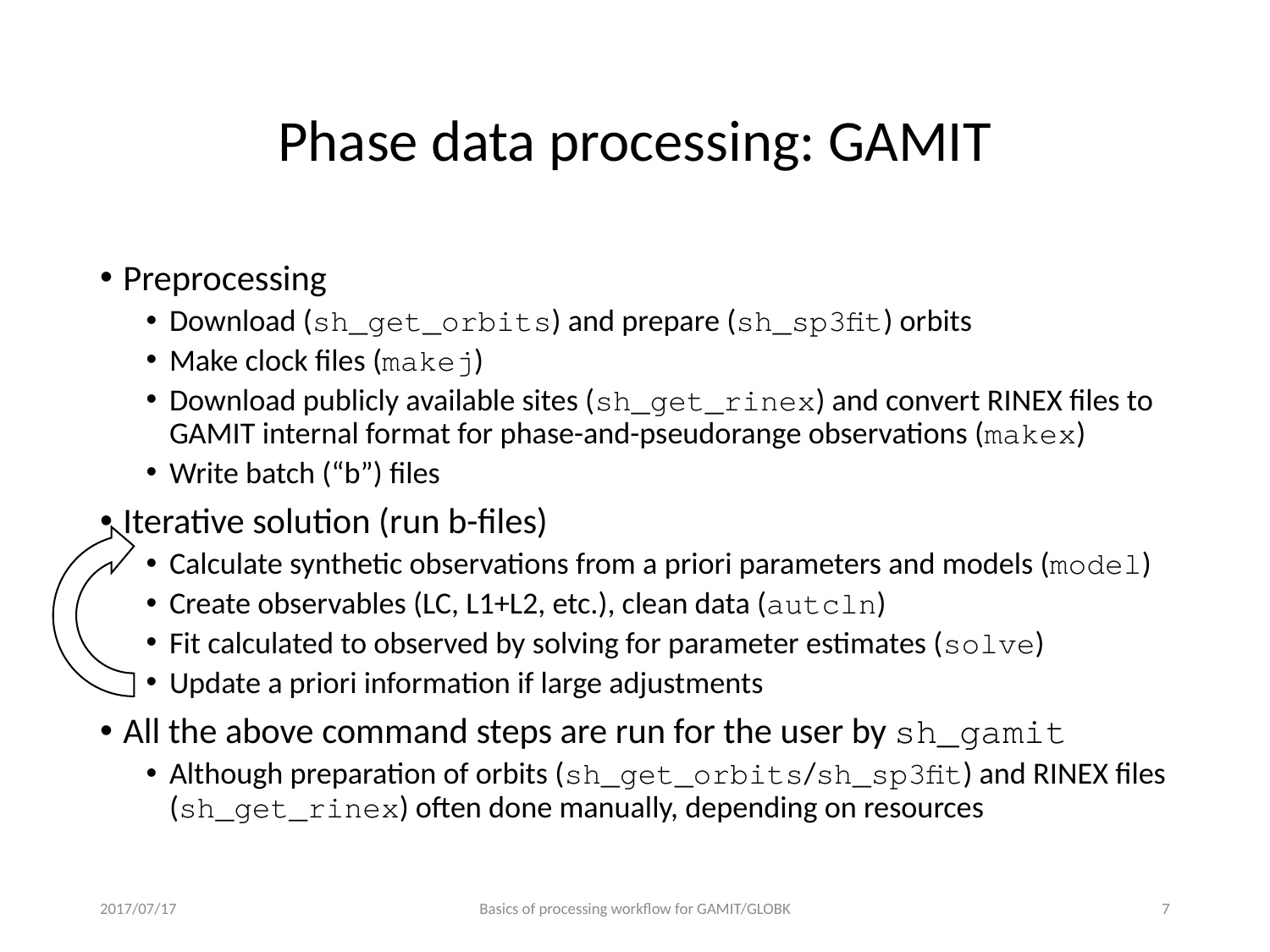

# Phase data processing: GAMIT
Preprocessing
Download (sh_get_orbits) and prepare (sh_sp3fit) orbits
Make clock files (makej)
Download publicly available sites (sh_get_rinex) and convert RINEX files to GAMIT internal format for phase-and-pseudorange observations (makex)
Write batch (“b”) files
Iterative solution (run b-files)
Calculate synthetic observations from a priori parameters and models (model)
Create observables (LC, L1+L2, etc.), clean data (autcln)
Fit calculated to observed by solving for parameter estimates (solve)
Update a priori information if large adjustments
All the above command steps are run for the user by sh_gamit
Although preparation of orbits (sh_get_orbits/sh_sp3fit) and RINEX files (sh_get_rinex) often done manually, depending on resources

2017/07/17
Basics of processing workflow for GAMIT/GLOBK
7